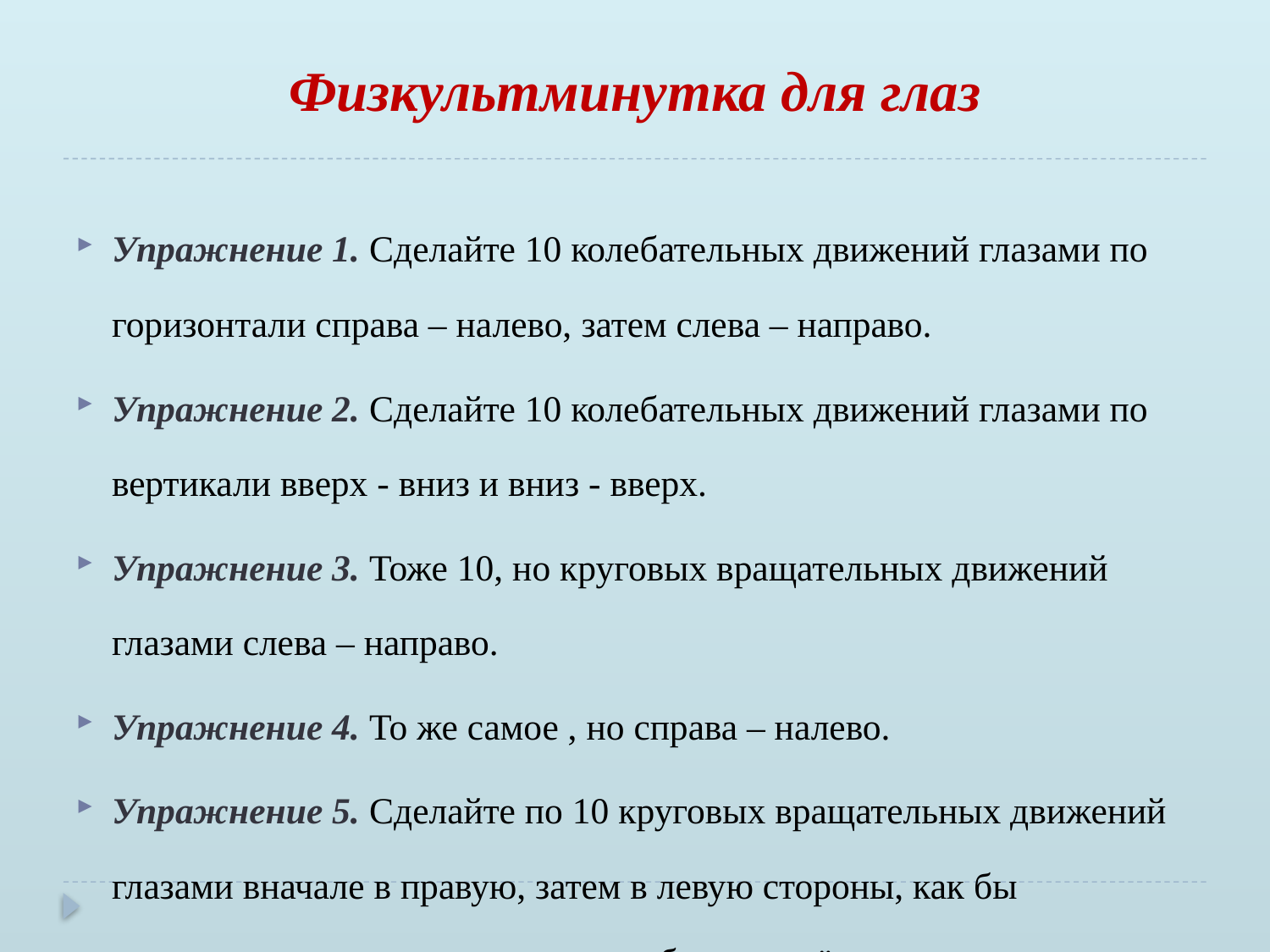

# Физкультминутка для глаз
Упражнение 1. Сделайте 10 колебательных движений глазами по горизонтали справа – налево, затем слева – направо.
Упражнение 2. Сделайте 10 колебательных движений глазами по вертикали вверх - вниз и вниз - вверх.
Упражнение 3. Тоже 10, но круговых вращательных движений глазами слева – направо.
Упражнение 4. То же самое , но справа – налево.
Упражнение 5. Сделайте по 10 круговых вращательных движений глазами вначале в правую, затем в левую стороны, как бы вычерчивая глазами уложенную набок восьмёрку.